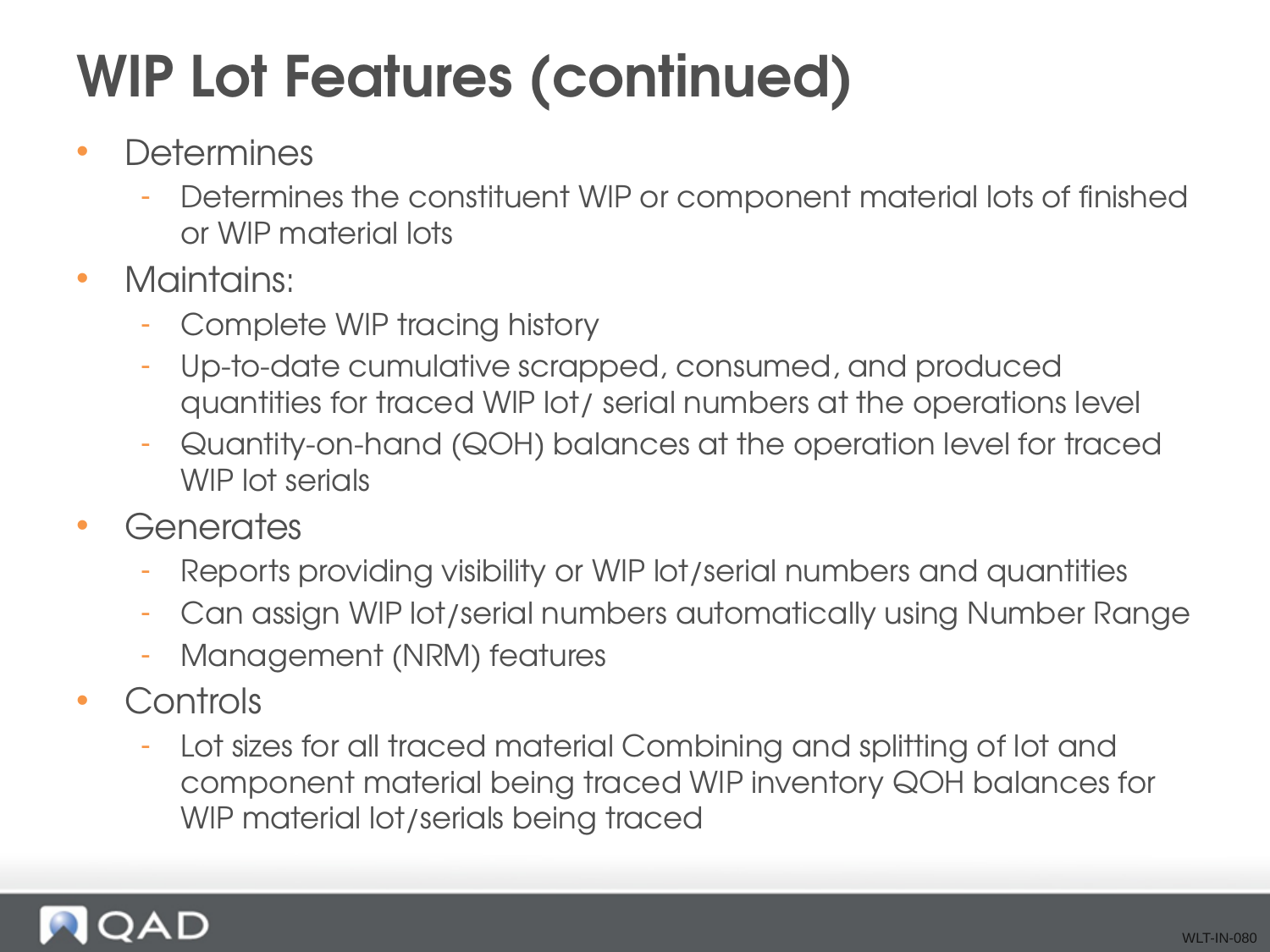

# WIP Lot Features (continued)
Determines
Determines the constituent WIP or component material lots of finished or WIP material lots
Maintains:
Complete WIP tracing history
Up-to-date cumulative scrapped, consumed, and produced quantities for traced WIP lot/ serial numbers at the operations level
Quantity-on-hand (QOH) balances at the operation level for traced WIP lot serials
Generates
Reports providing visibility or WIP lot/serial numbers and quantities
Can assign WIP lot/serial numbers automatically using Number Range
Management (NRM) features
Controls
Lot sizes for all traced material Combining and splitting of lot and component material being traced WIP inventory QOH balances for WIP material lot/serials being traced
WLT-IN-080